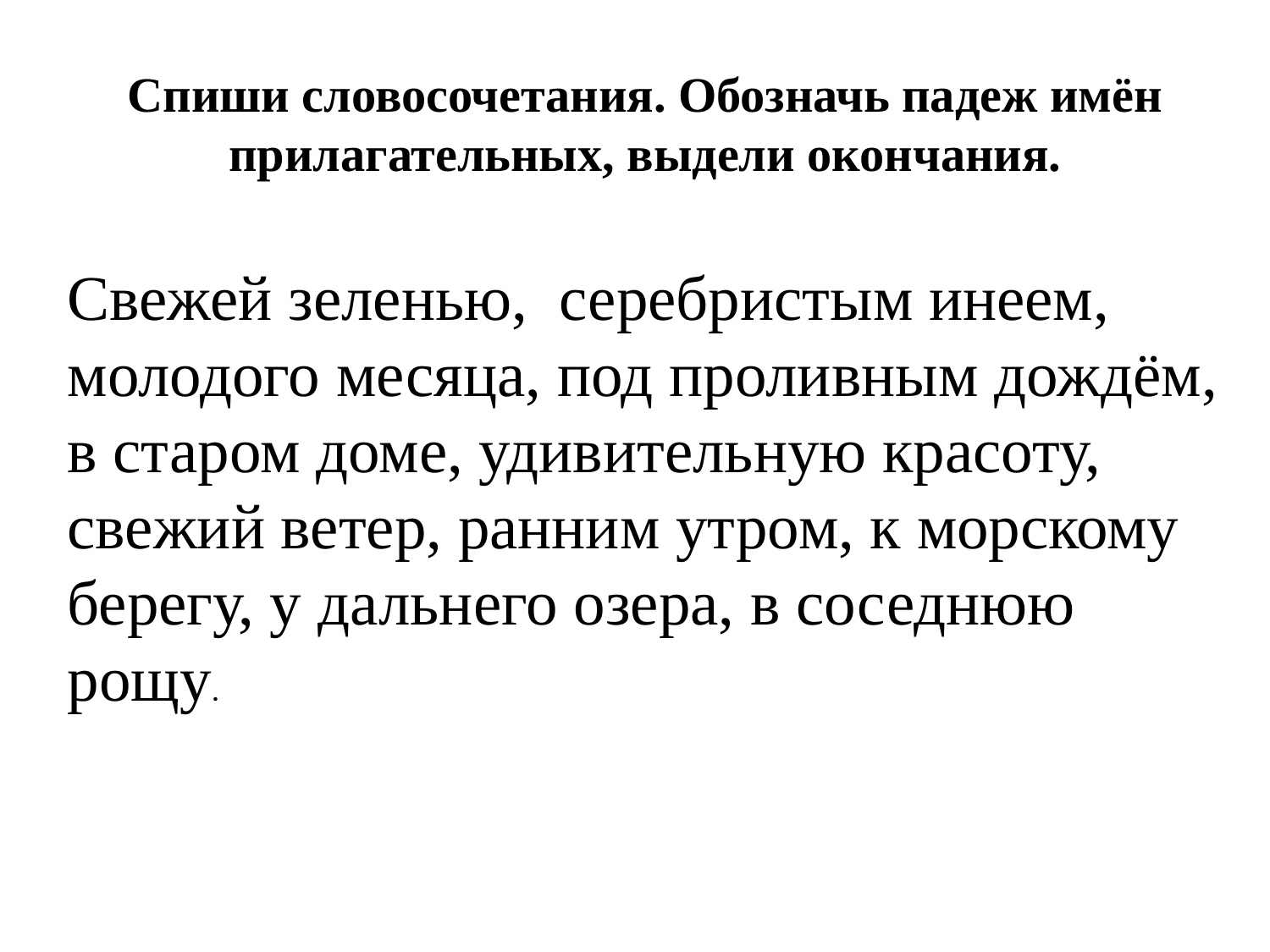

Спиши словосочетания. Обозначь падеж имён прилагательных, выдели окончания.

Свежей зеленью,  серебристым инеем,  молодого месяца, под проливным дождём, в старом доме, удивительную красоту, свежий ветер, ранним утром, к морскому берегу, у дальнего озера, в соседнюю рощу.